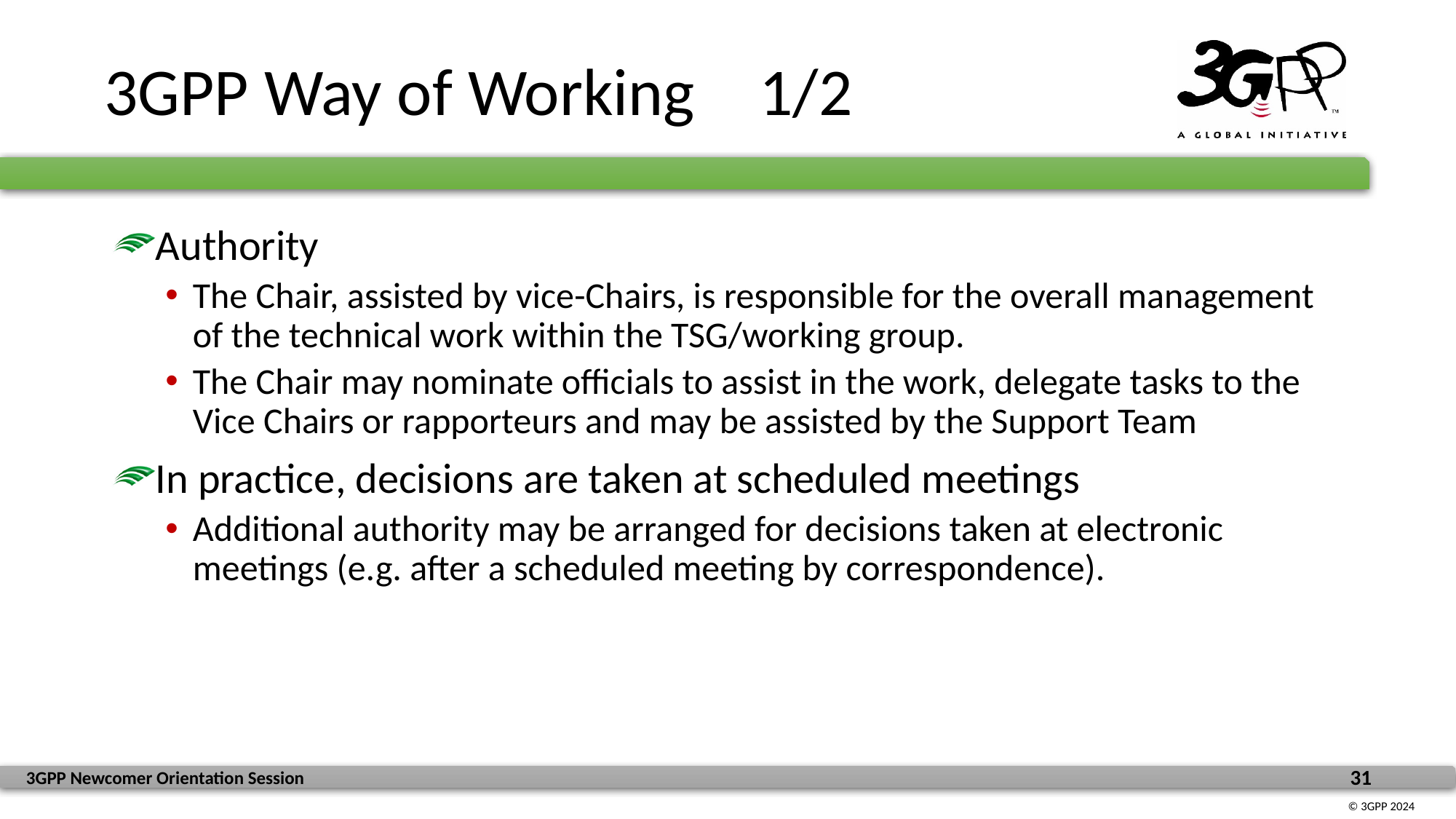

# 3GPP Way of Working	1/2
Authority
The Chair, assisted by vice-Chairs, is responsible for the overall management of the technical work within the TSG/working group.
The Chair may nominate officials to assist in the work, delegate tasks to the Vice Chairs or rapporteurs and may be assisted by the Support Team
In practice, decisions are taken at scheduled meetings
Additional authority may be arranged for decisions taken at electronic meetings (e.g. after a scheduled meeting by correspondence).